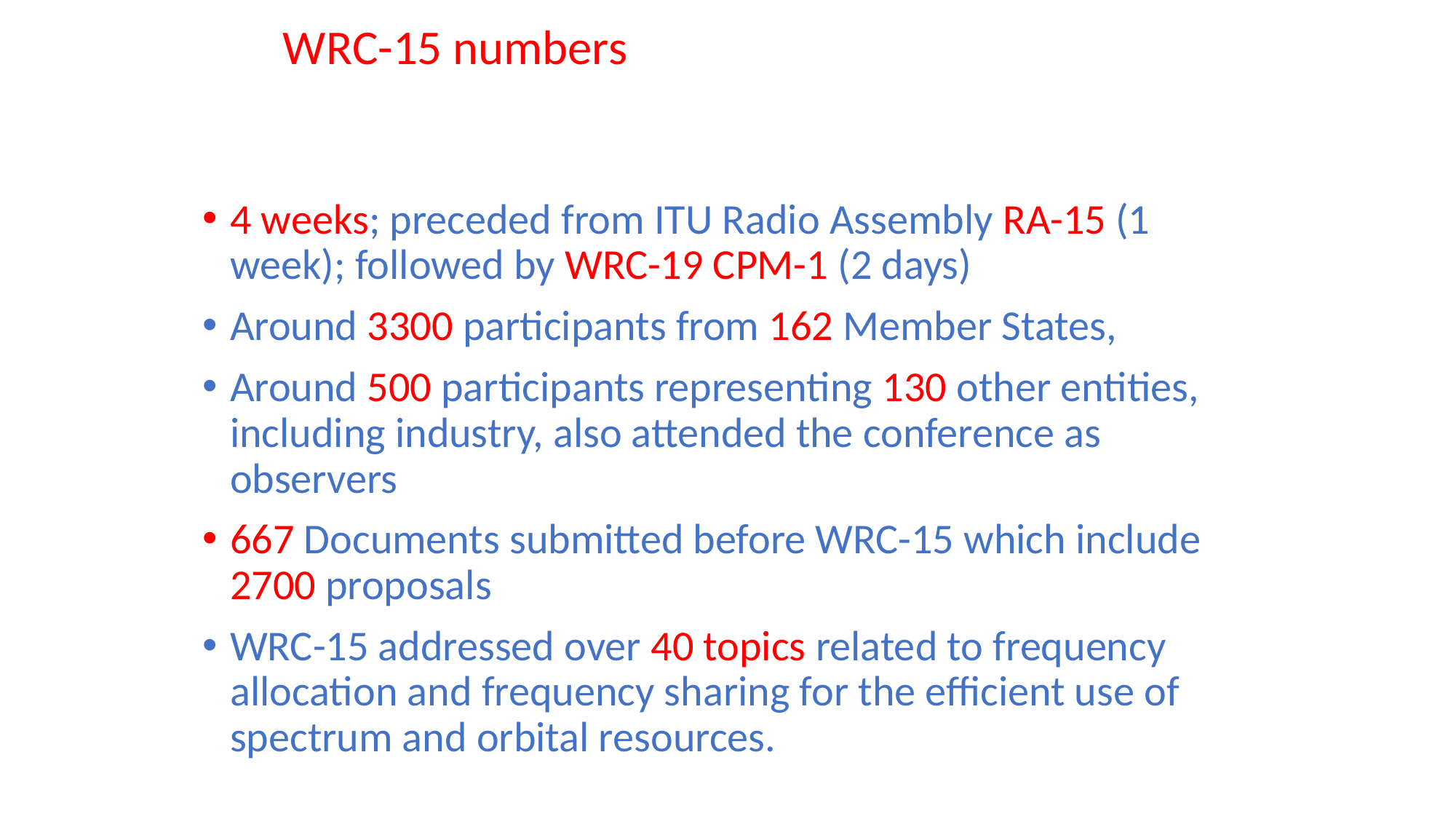

# WRC-15 numbers

4 weeks; preceded from ITU Radio Assembly RA-15 (1 week); followed by WRC-19 CPM-1 (2 days)
Around 3300 participants from 162 Member States,
Around 500 participants representing 130 other entities, including industry, also attended the conference as observers
667 Documents submitted before WRC-15 which include 2700 proposals
WRC-15 addressed over 40 topics related to frequency allocation and frequency sharing for the efficient use of spectrum and orbital resources.